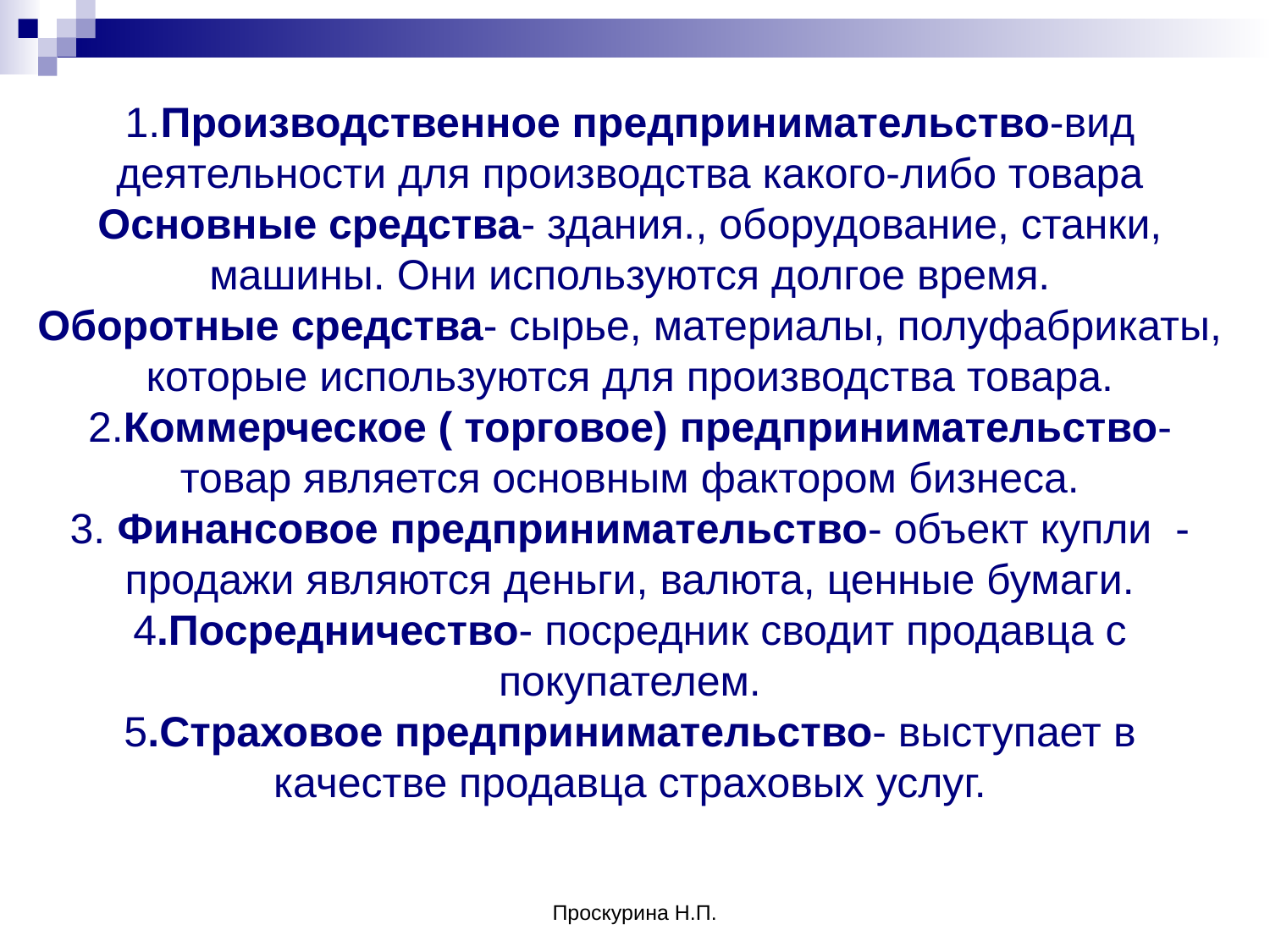

1.Производственное предпринимательство-вид деятельности для производства какого-либо товара
Основные средства- здания., оборудование, станки, машины. Они используются долгое время.
Оборотные средства- сырье, материалы, полуфабрикаты, которые используются для производства товара.
2.Коммерческое ( торговое) предпринимательство- товар является основным фактором бизнеса.
3. Финансовое предпринимательство- объект купли  - продажи являются деньги, валюта, ценные бумаги.
4.Посредничество- посредник сводит продавца с покупателем.
5.Страховое предпринимательство- выступает в качестве продавца страховых услуг.

Проскурина Н.П.